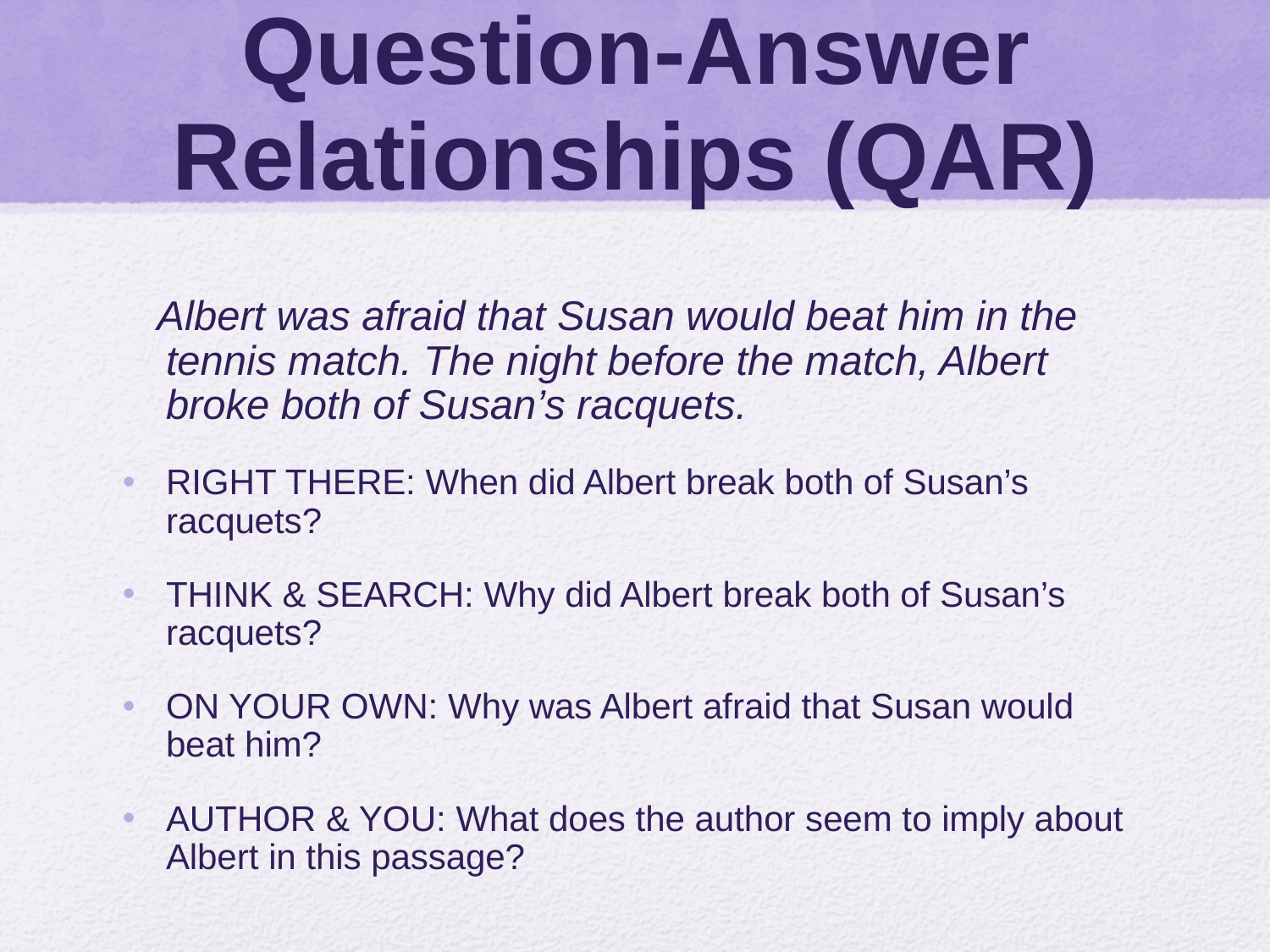

# Question-Answer Relationships (QAR)
   Albert was afraid that Susan would beat him in the tennis match. The night before the match, Albert broke both of Susan’s racquets.
RIGHT THERE: When did Albert break both of Susan’s racquets?
THINK & SEARCH: Why did Albert break both of Susan’s racquets?
ON YOUR OWN: Why was Albert afraid that Susan would beat him?
AUTHOR & YOU: What does the author seem to imply about Albert in this passage?